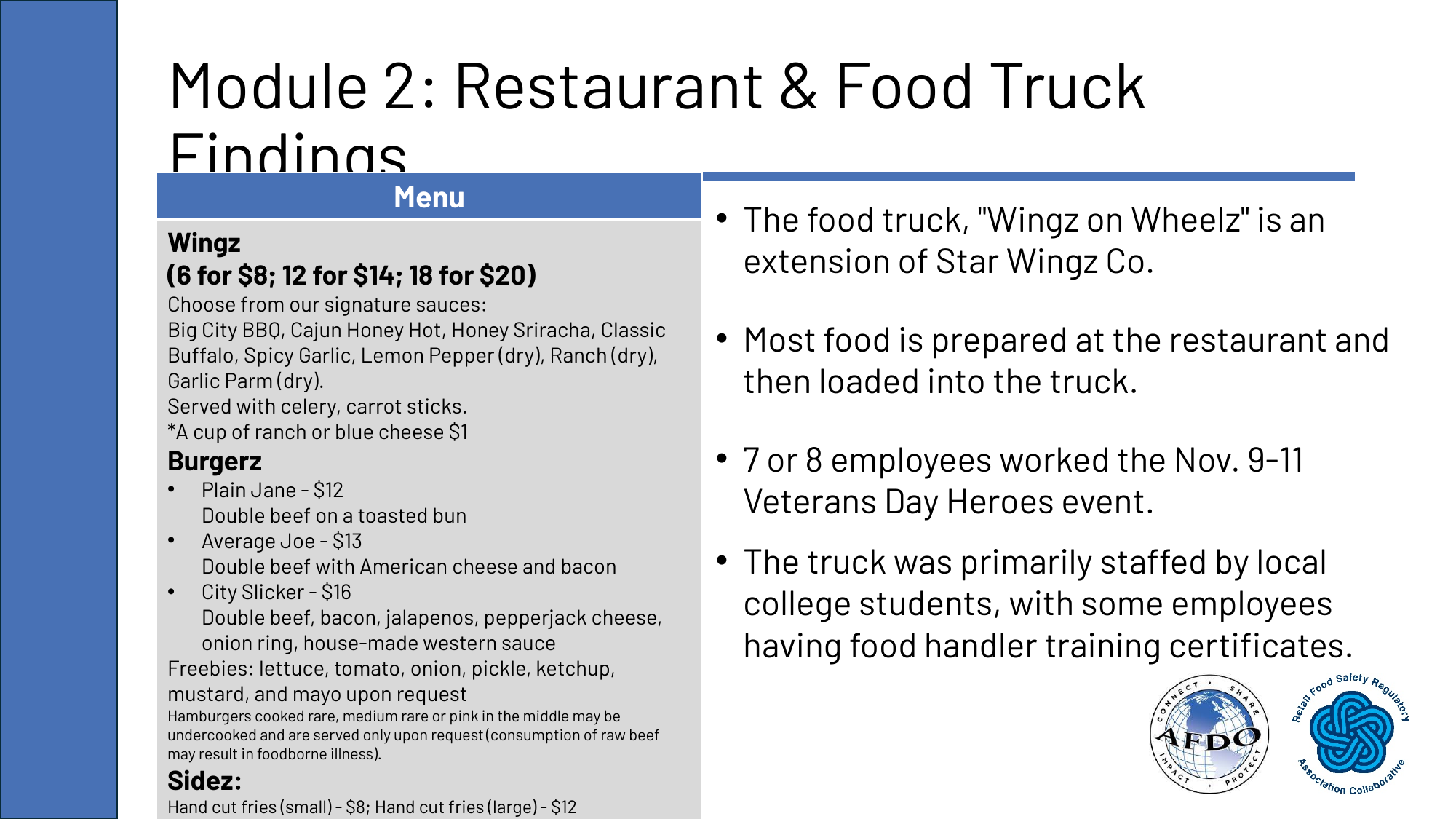

# Module 2: Restaurant & Food Truck Findings
| Menu |
| --- |
| Wingz (6 for $8; 12 for $14; 18 for $20) Choose from our signature sauces: Big City BBQ, Cajun Honey Hot, Honey Sriracha, Classic Buffalo, Spicy Garlic, Lemon Pepper (dry), Ranch (dry), Garlic Parm (dry). Served with celery, carrot sticks. \*A cup of ranch or blue cheese $1 Burgerz Plain Jane - $12 Double beef on a toasted bun Average Joe - $13 Double beef with American cheese and bacon City Slicker - $16 Double beef, bacon, jalapenos, pepperjack cheese, onion ring, house-made western sauce Freebies: lettuce, tomato, onion, pickle, ketchup, mustard, and mayo upon request Hamburgers cooked rare, medium rare or pink in the middle may be undercooked and are served only upon request (consumption of raw beef may result in foodborne illness). Sidez: Hand cut fries (small) - $8; Hand cut fries (large) - $12 |
The food truck, "Wingz on Wheelz" is an extension of Star Wingz Co.
Most food is prepared at the restaurant and then loaded into the truck.
7 or 8 employees worked the Nov. 9-11 Veterans Day Heroes event.
The truck was primarily staffed by local college students, with some employees having food handler training certificates.